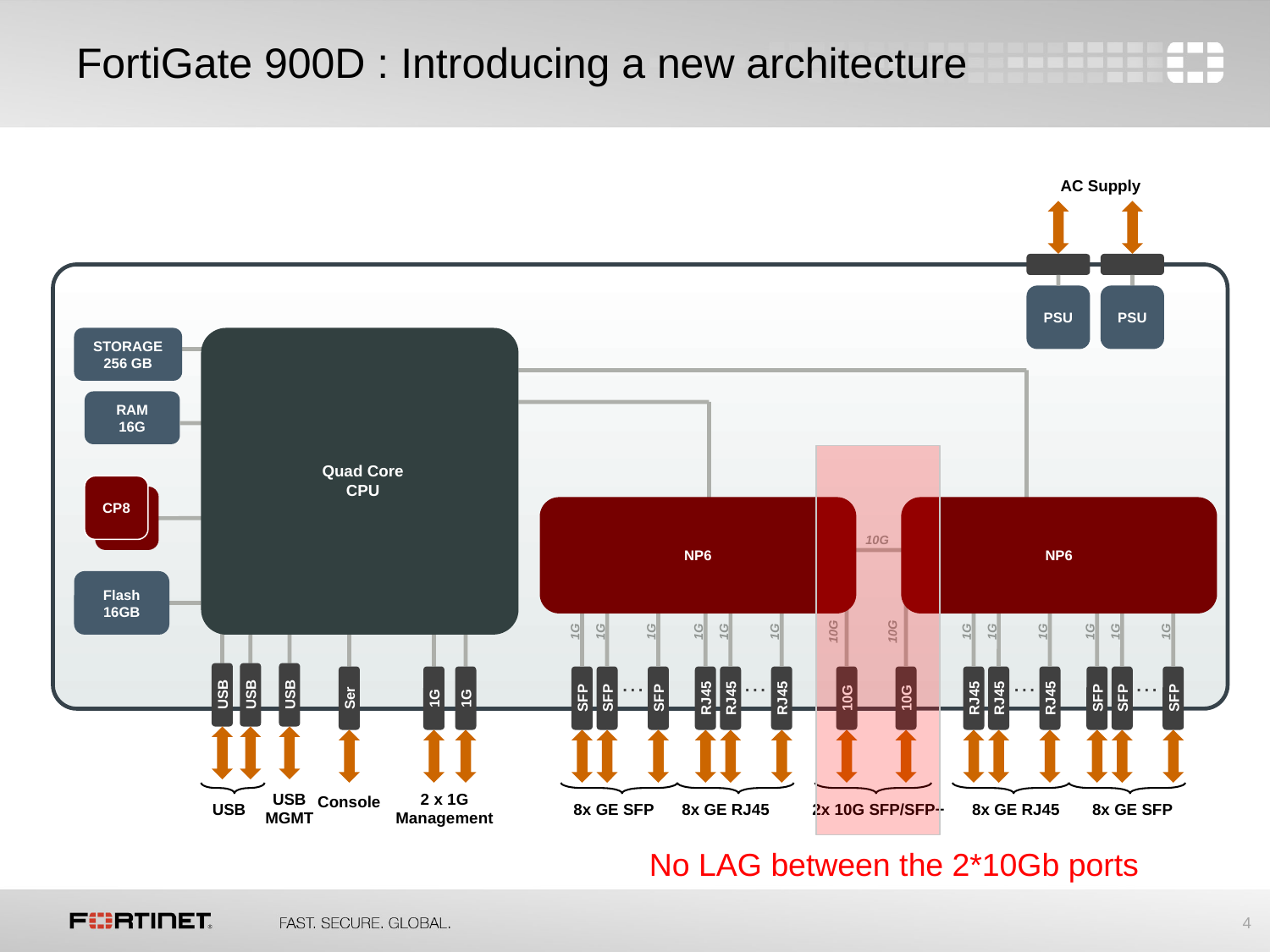

# FortiGate 900D : Introducing a new architecture
AC Supply

PSU
PSU
STORAGE
256 GB

RAM
16G

Quad Core
CPU
CP8
CP8
NP6
NP6

10G

Flash
16GB
Intel Core i7

1G
1G
1G
RJ45
RJ45
RJ45

1G
1G
1G
SFP
SFP
SFP

1G
1G
1G
SFP
SFP
SFP

1G
1G
1G
RJ45
RJ45
RJ45

10G
10G
…
…
…
…
USB
USB
USB
Ser
1G
1G
10G
10G

USB MGMT
2 x 1G Management
Console
USB
8x GE SFP
8x GE RJ45
2x 10G SFP/SFP+
8x GE RJ45
8x GE SFP
No LAG between the 2*10Gb ports